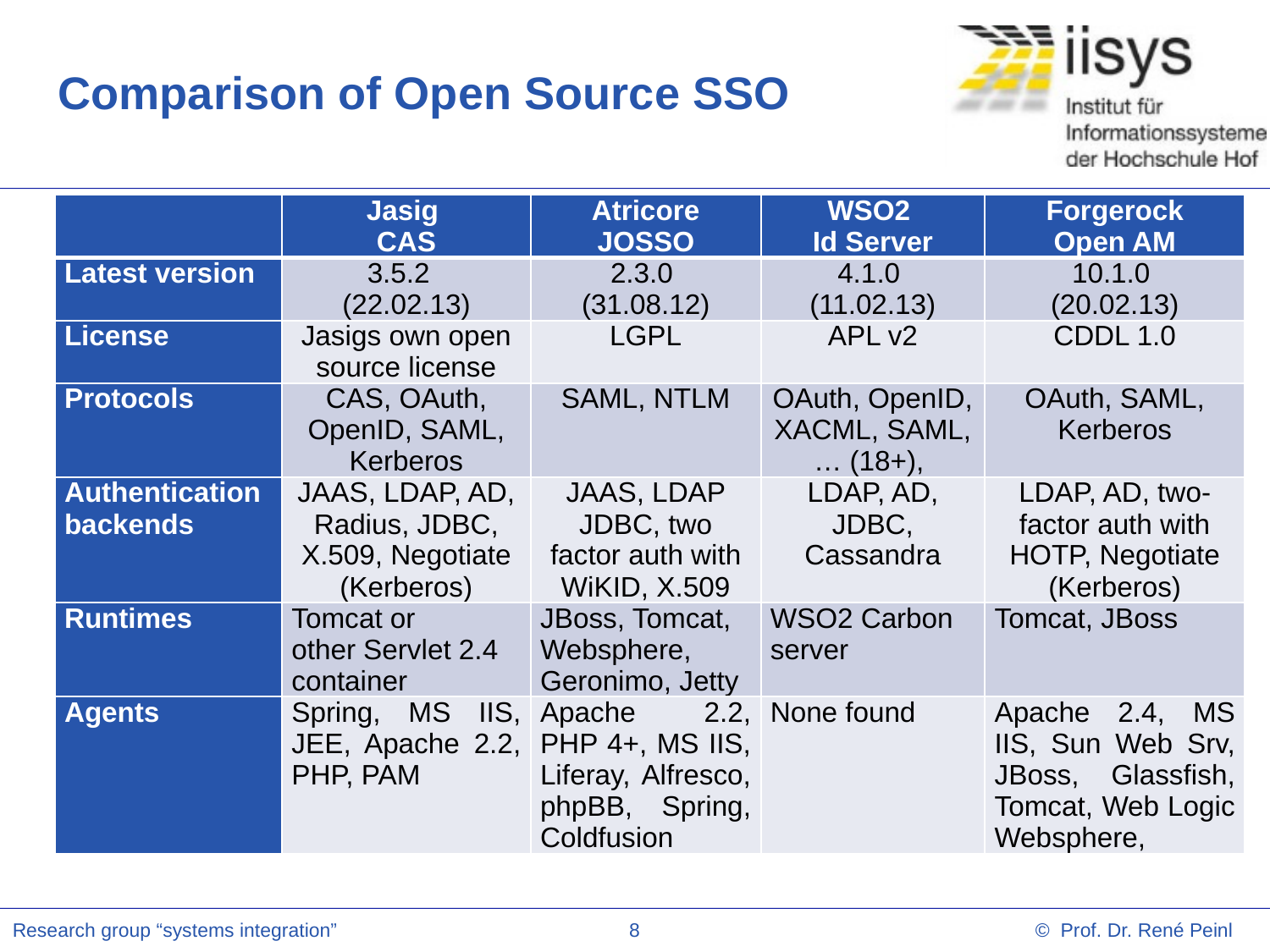

# Comparison of Open Source SSO
|  | Jasig CAS | Atricore JOSSO | WSO2 Id Server | Forgerock Open AM |
| --- | --- | --- | --- | --- |
| Latest version | 3.5.2 (22.02.13) | 2.3.0 (31.08.12) | 4.1.0 (11.02.13) | 10.1.0 (20.02.13) |
| License | Jasigs own open source license | LGPL | APL v2 | CDDL 1.0 |
| Protocols | CAS, OAuth, OpenID, SAML, Kerberos | SAML, NTLM | OAuth, OpenID, XACML, SAML, … (18+), | OAuth, SAML, Kerberos |
| Authentication backends | JAAS, LDAP, AD, Radius, JDBC, X.509, Negotiate (Kerberos) | JAAS, LDAP JDBC, two factor auth with WiKID, X.509 | LDAP, AD, JDBC, Cassandra | LDAP, AD, two-factor auth with HOTP, Negotiate (Kerberos) |
| Runtimes | Tomcat or other Servlet 2.4 container | JBoss, Tomcat, Websphere, Geronimo, Jetty | WSO2 Carbon server | Tomcat, JBoss |
| Agents | Spring, MS IIS, JEE, Apache 2.2, PHP, PAM | Apache 2.2, PHP 4+, MS IIS, Liferay, Alfresco, phpBB, Spring, Coldfusion | None found | Apache 2.4, MS IIS, Sun Web Srv, JBoss, Glassfish, Tomcat, Web Logic Websphere, |